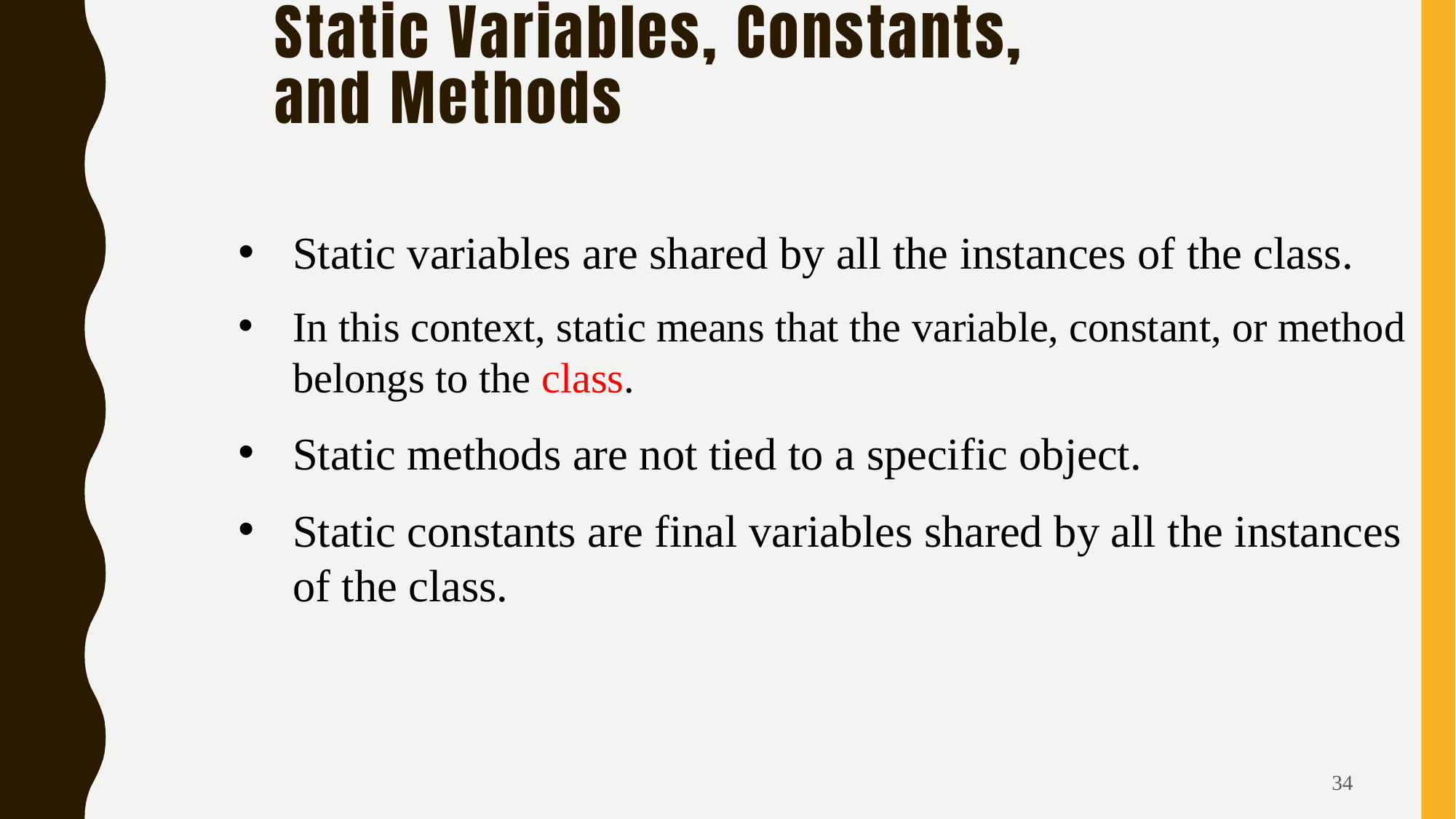

# Static Variables, Constants, and Methods
Static variables are shared by all the instances of the class.
In this context, static means that the variable, constant, or method belongs to the class.
Static methods are not tied to a specific object.
Static constants are final variables shared by all the instances of the class.
34